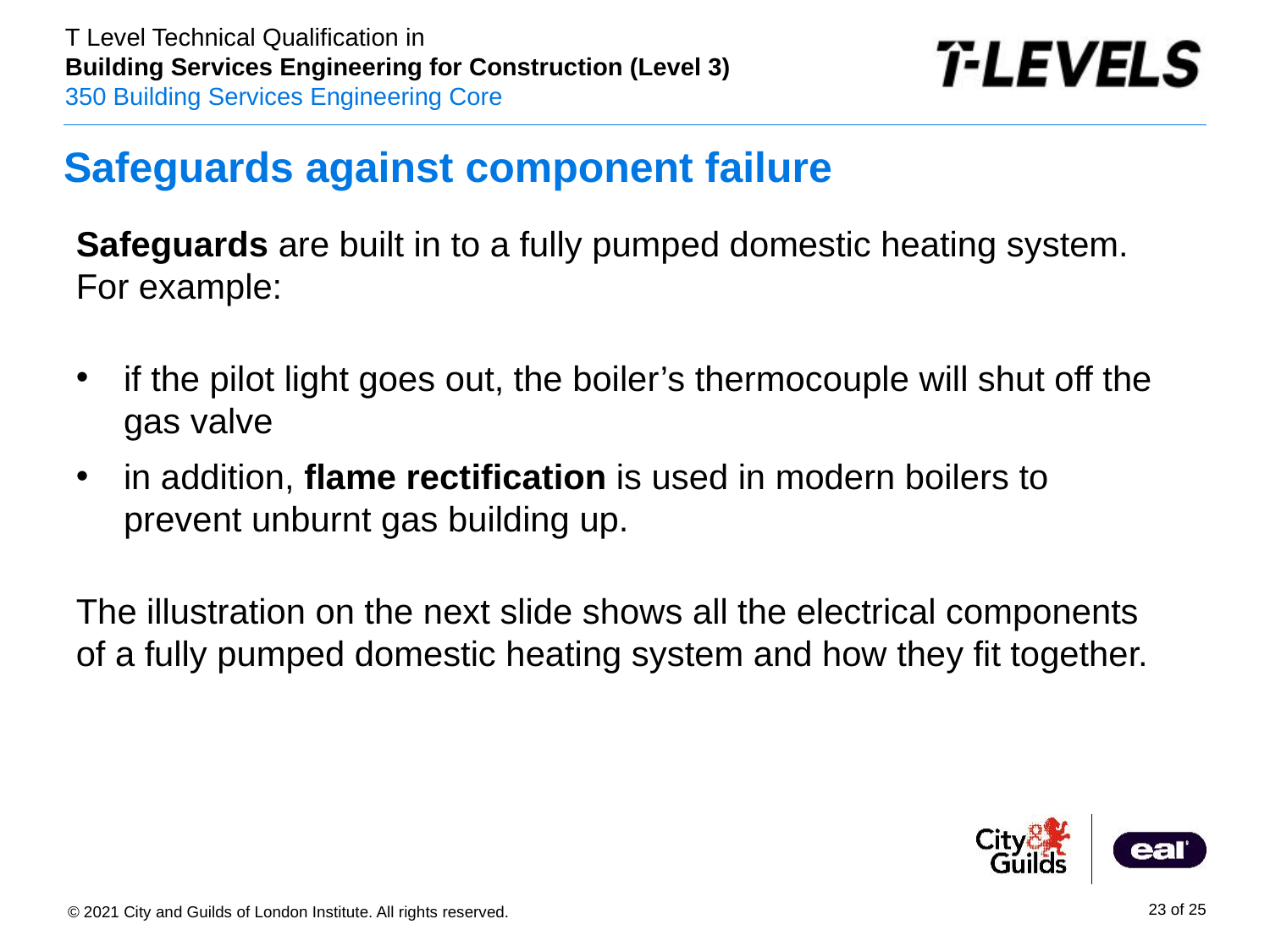

# Safeguards against component failure
Safeguards are built in to a fully pumped domestic heating system. For example:

if the pilot light goes out, the boiler’s thermocouple will shut off the gas valve
in addition, flame rectification is used in modern boilers to prevent unburnt gas building up.

The illustration on the next slide shows all the electrical components of a fully pumped domestic heating system and how they fit together.